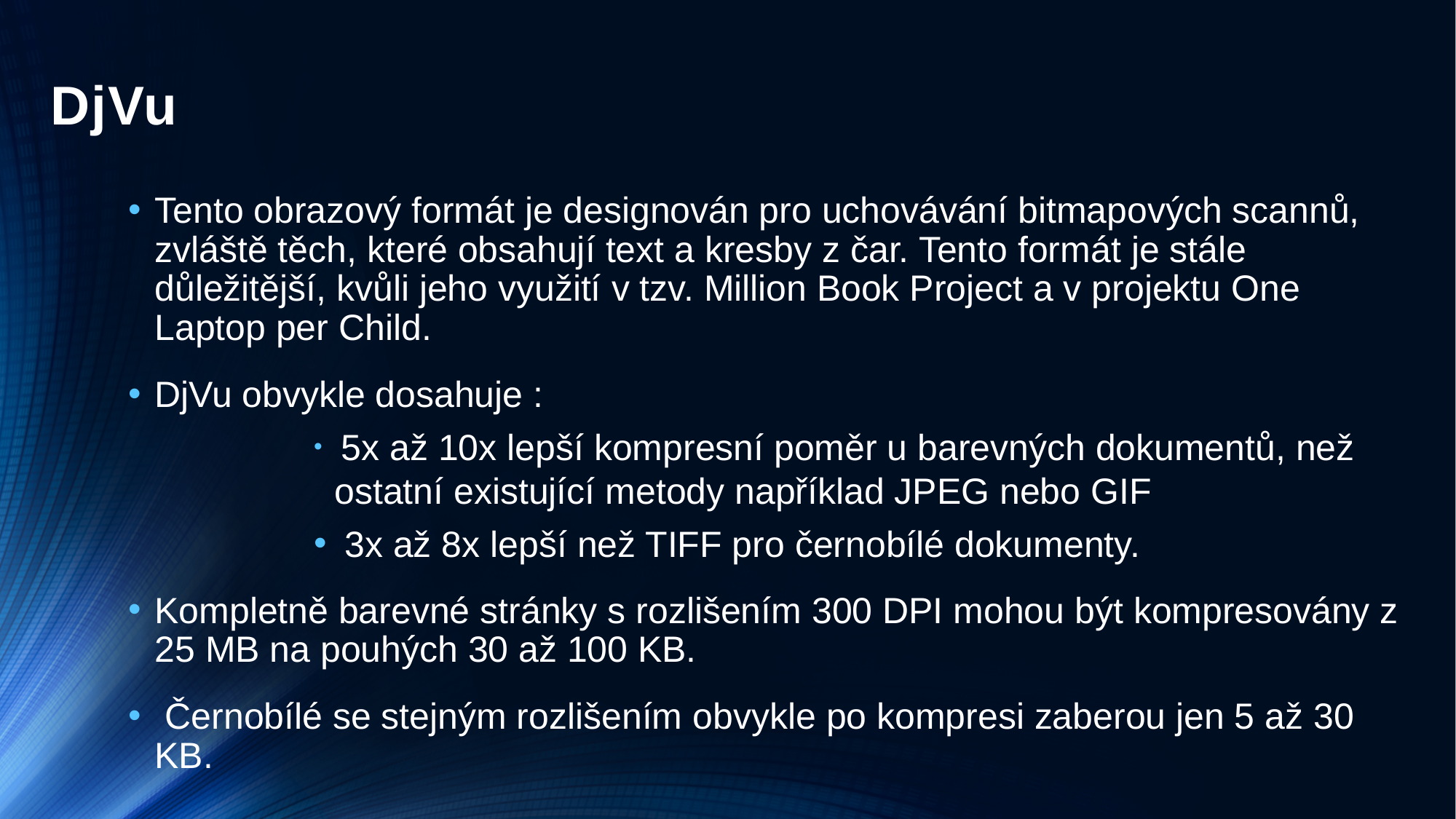

# DjVu
Tento obrazový formát je designován pro uchovávání bitmapových scannů, zvláště těch, které obsahují text a kresby z čar. Tento formát je stále důležitější, kvůli jeho využití v tzv. Million Book Project a v projektu One Laptop per Child.
DjVu obvykle dosahuje :
 5x až 10x lepší kompresní poměr u barevných dokumentů, než ostatní existující metody například JPEG nebo GIF
 3x až 8x lepší než TIFF pro černobílé dokumenty.
Kompletně barevné stránky s rozlišením 300 DPI mohou být kompresovány z 25 MB na pouhých 30 až 100 KB.
 Černobílé se stejným rozlišením obvykle po kompresi zaberou jen 5 až 30 KB.